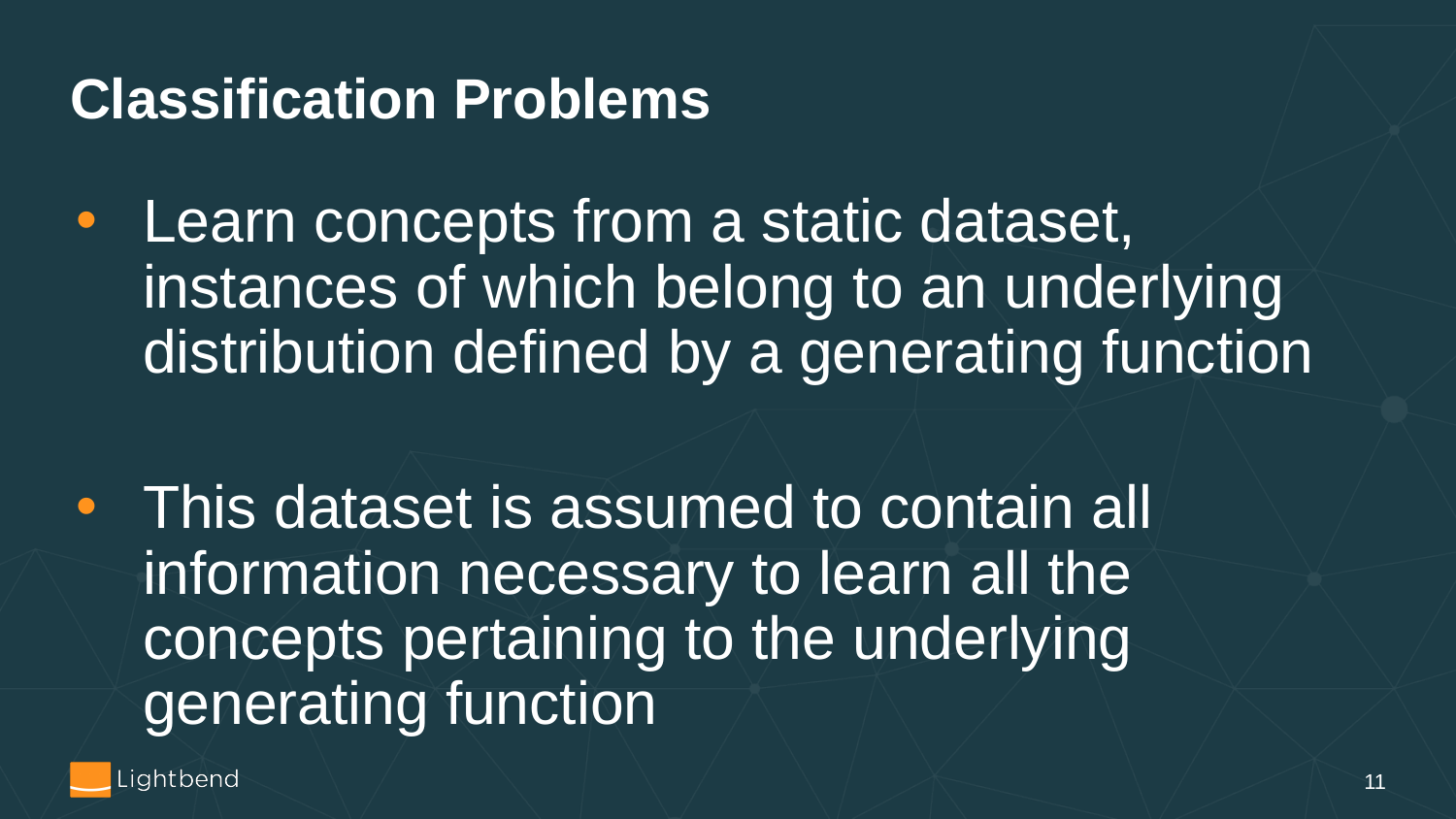

# Classification Problems
Learn concepts from a static dataset, instances of which belong to an underlying distribution defined by a generating function

This dataset is assumed to contain all information necessary to learn all the concepts pertaining to the underlying generating function
11